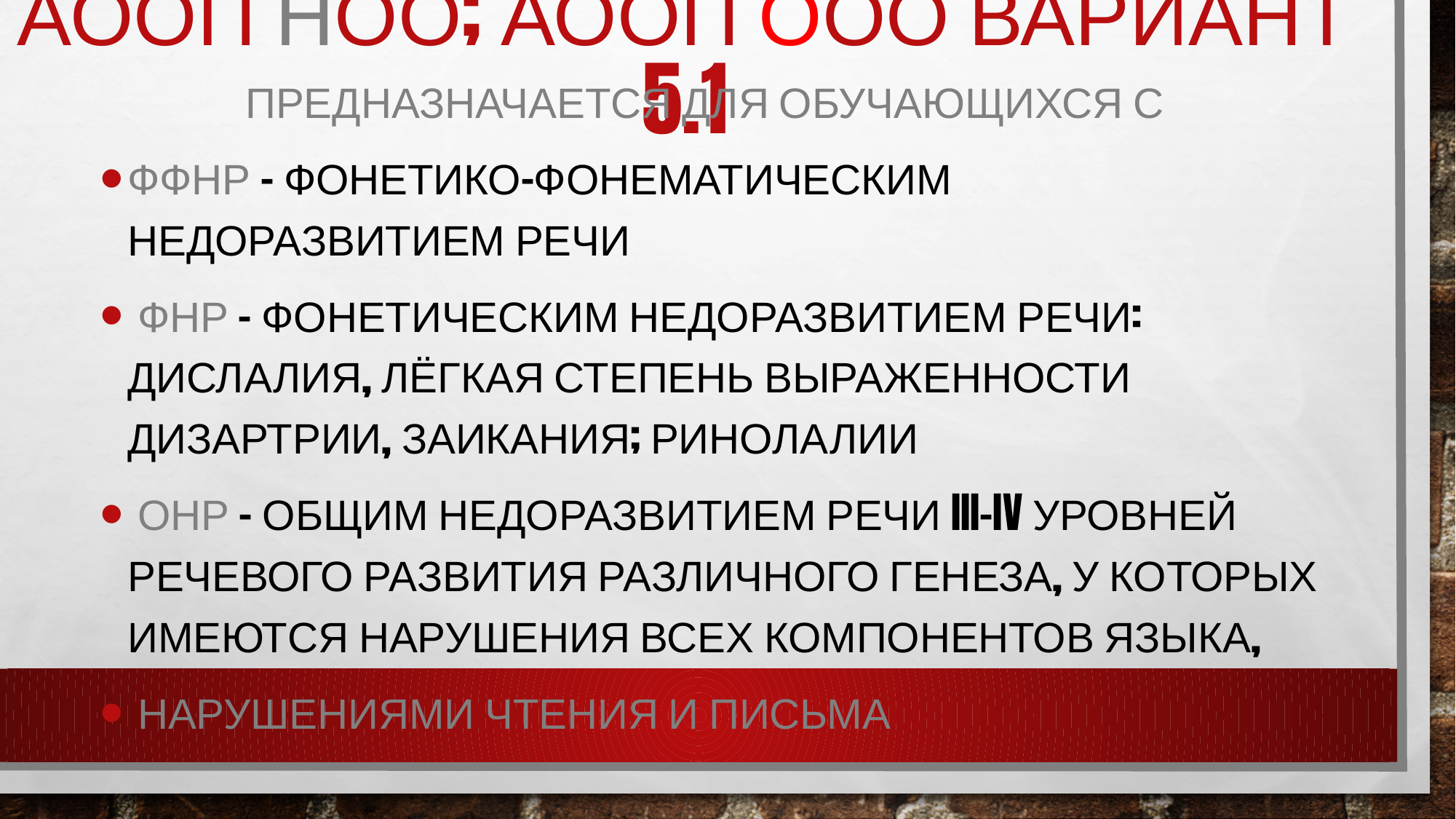

# АООП НОО; АООП ООО Вариант 5.1
предназначается для обучающихся с
ФФНР - фонетико-фонематическим недоразвитием речи
 ФНР - фонетическим недоразвитием речи: дислалия, лёгкая степень выраженности дизартрии, заикания; ринолалии
 ОНР - общим недоразвитием речи III-IV уровней речевого развития различного генеза, у которых имеются нарушения всех компонентов языка,
 нарушениями чтения и письма